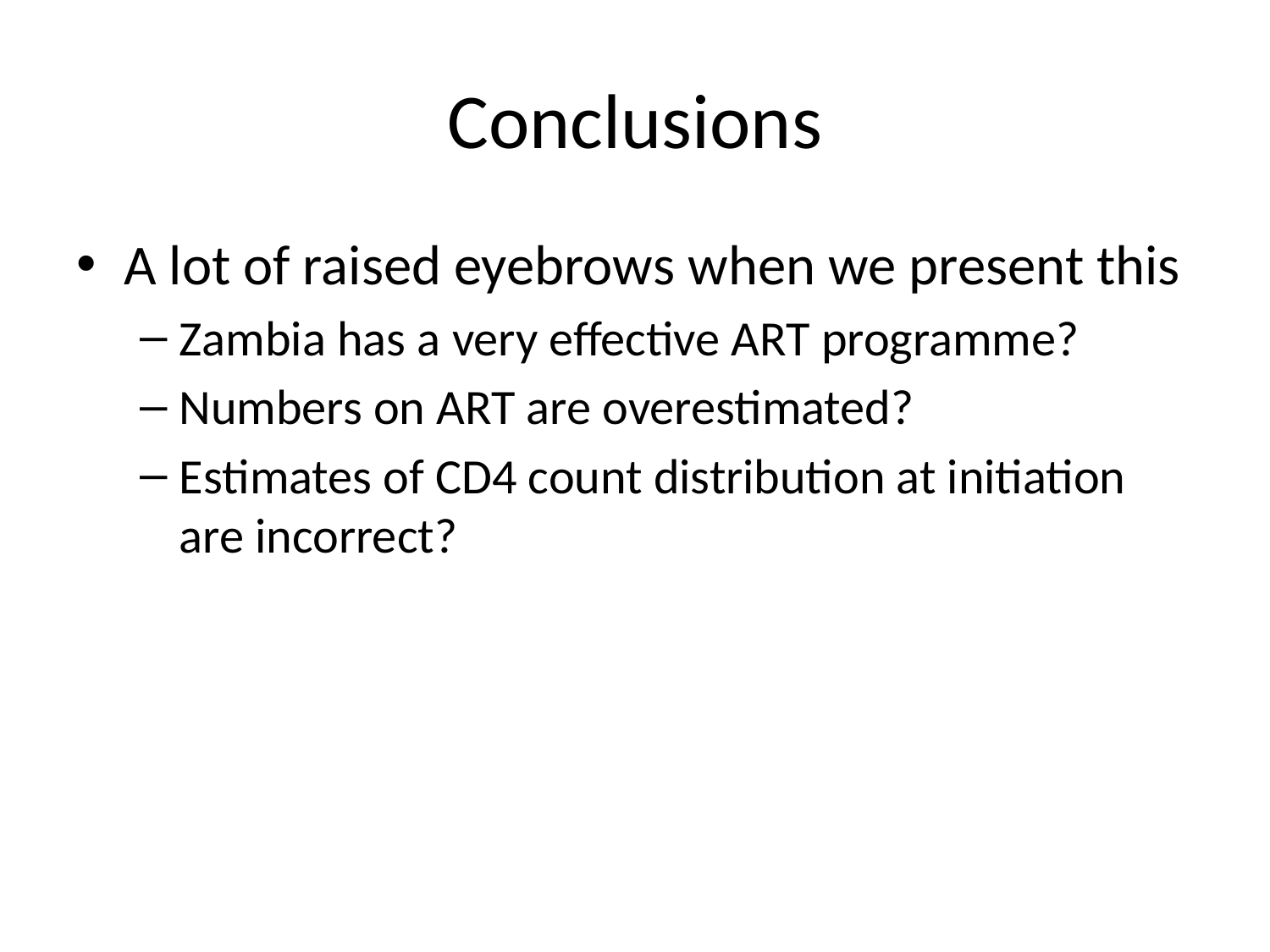

# Conclusions
A lot of raised eyebrows when we present this
Zambia has a very effective ART programme?
Numbers on ART are overestimated?
Estimates of CD4 count distribution at initiation are incorrect?